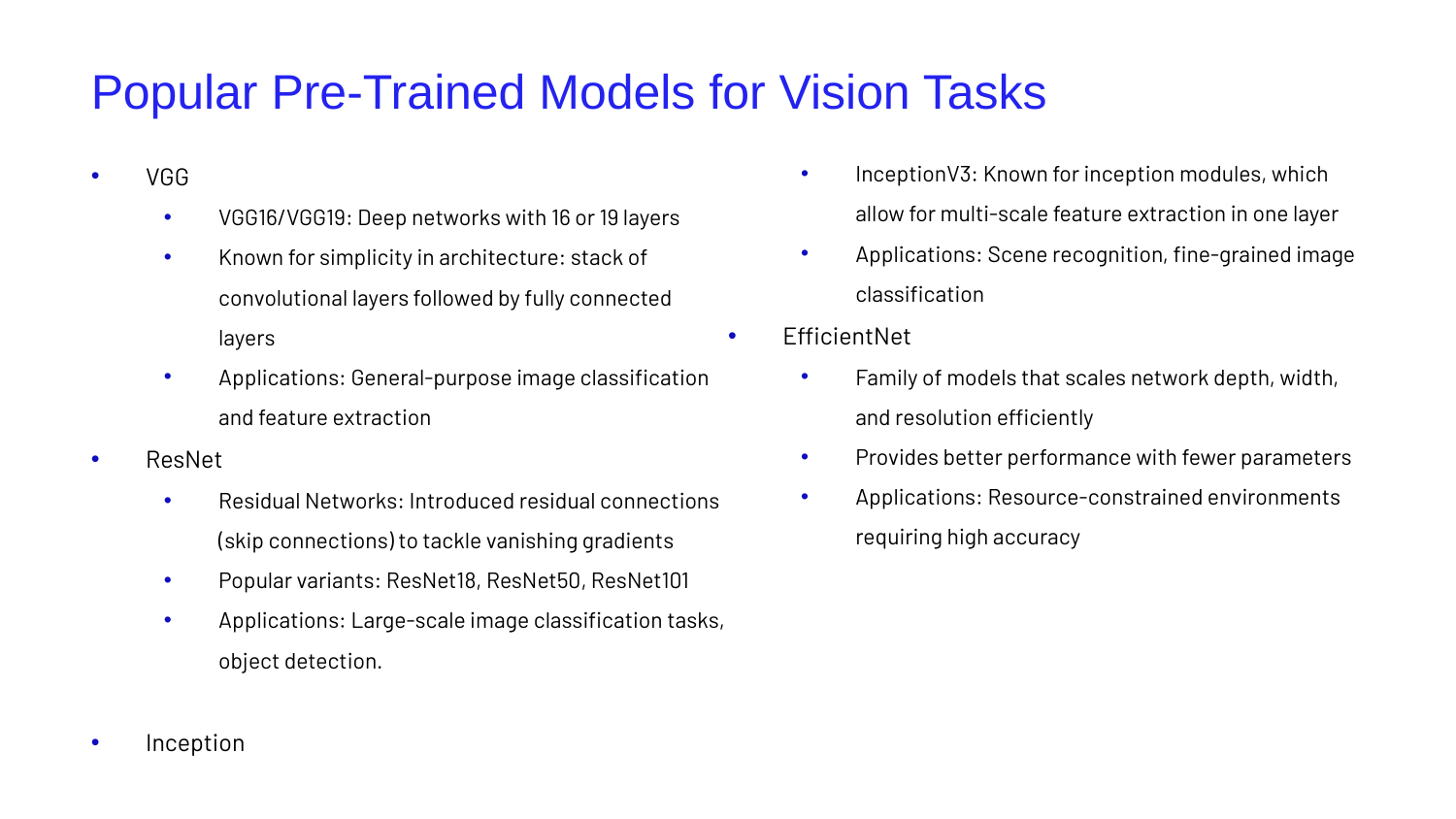

Popular Pre-Trained Models for Vision Tasks
VGG
VGG16/VGG19: Deep networks with 16 or 19 layers
Known for simplicity in architecture: stack of convolutional layers followed by fully connected layers
Applications: General-purpose image classification and feature extraction
ResNet
Residual Networks: Introduced residual connections (skip connections) to tackle vanishing gradients
Popular variants: ResNet18, ResNet50, ResNet101
Applications: Large-scale image classification tasks, object detection.

Inception
InceptionV3: Known for inception modules, which allow for multi-scale feature extraction in one layer
Applications: Scene recognition, fine-grained image classification
EfficientNet
Family of models that scales network depth, width, and resolution efficiently
Provides better performance with fewer parameters
Applications: Resource-constrained environments requiring high accuracy